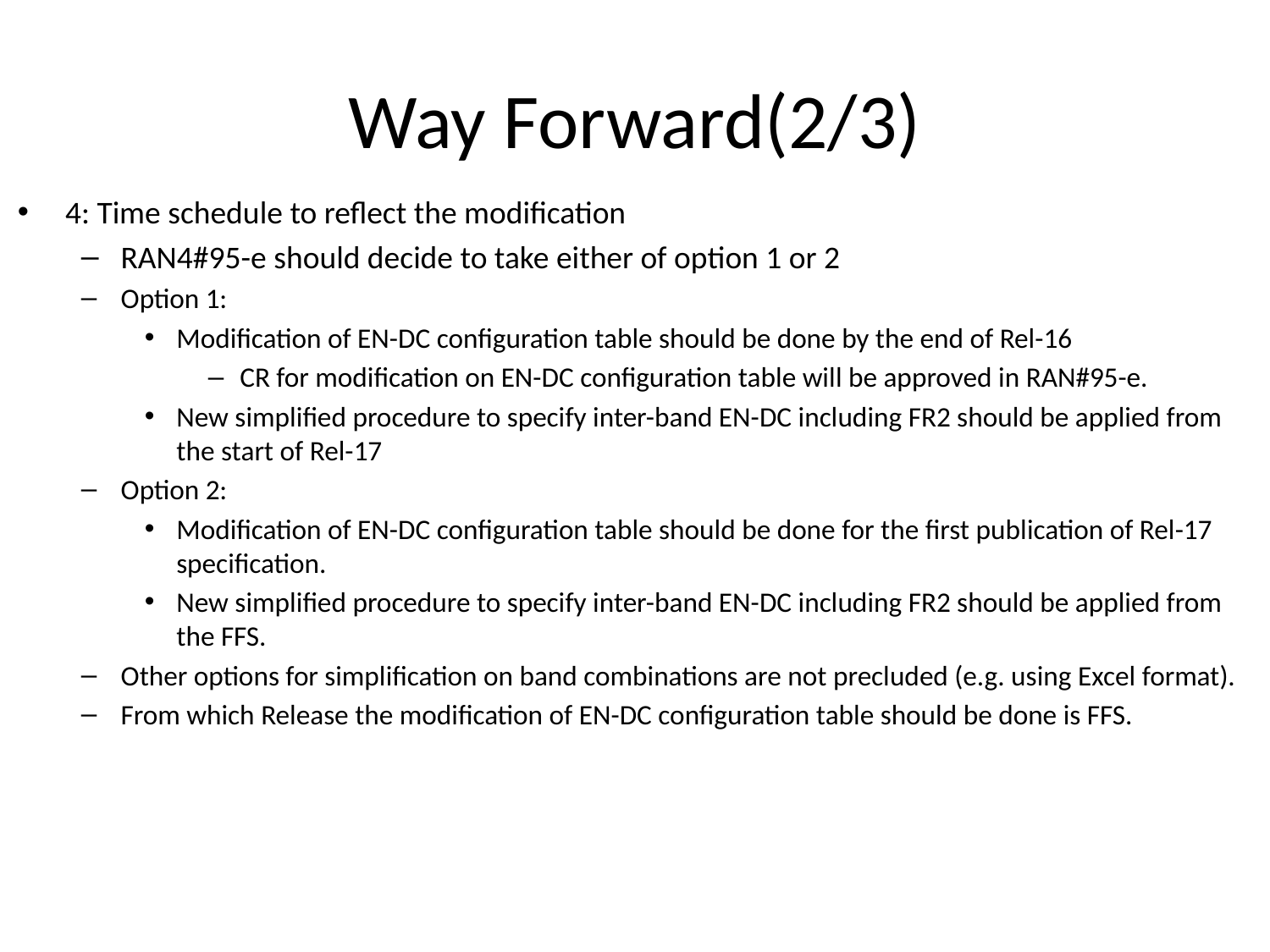

# Way Forward(2/3)
4: Time schedule to reflect the modification
RAN4#95-e should decide to take either of option 1 or 2
Option 1:
Modification of EN-DC configuration table should be done by the end of Rel-16
CR for modification on EN-DC configuration table will be approved in RAN#95-e.
New simplified procedure to specify inter-band EN-DC including FR2 should be applied from the start of Rel-17
Option 2:
Modification of EN-DC configuration table should be done for the first publication of Rel-17 specification.
New simplified procedure to specify inter-band EN-DC including FR2 should be applied from the FFS.
Other options for simplification on band combinations are not precluded (e.g. using Excel format).
From which Release the modification of EN-DC configuration table should be done is FFS.